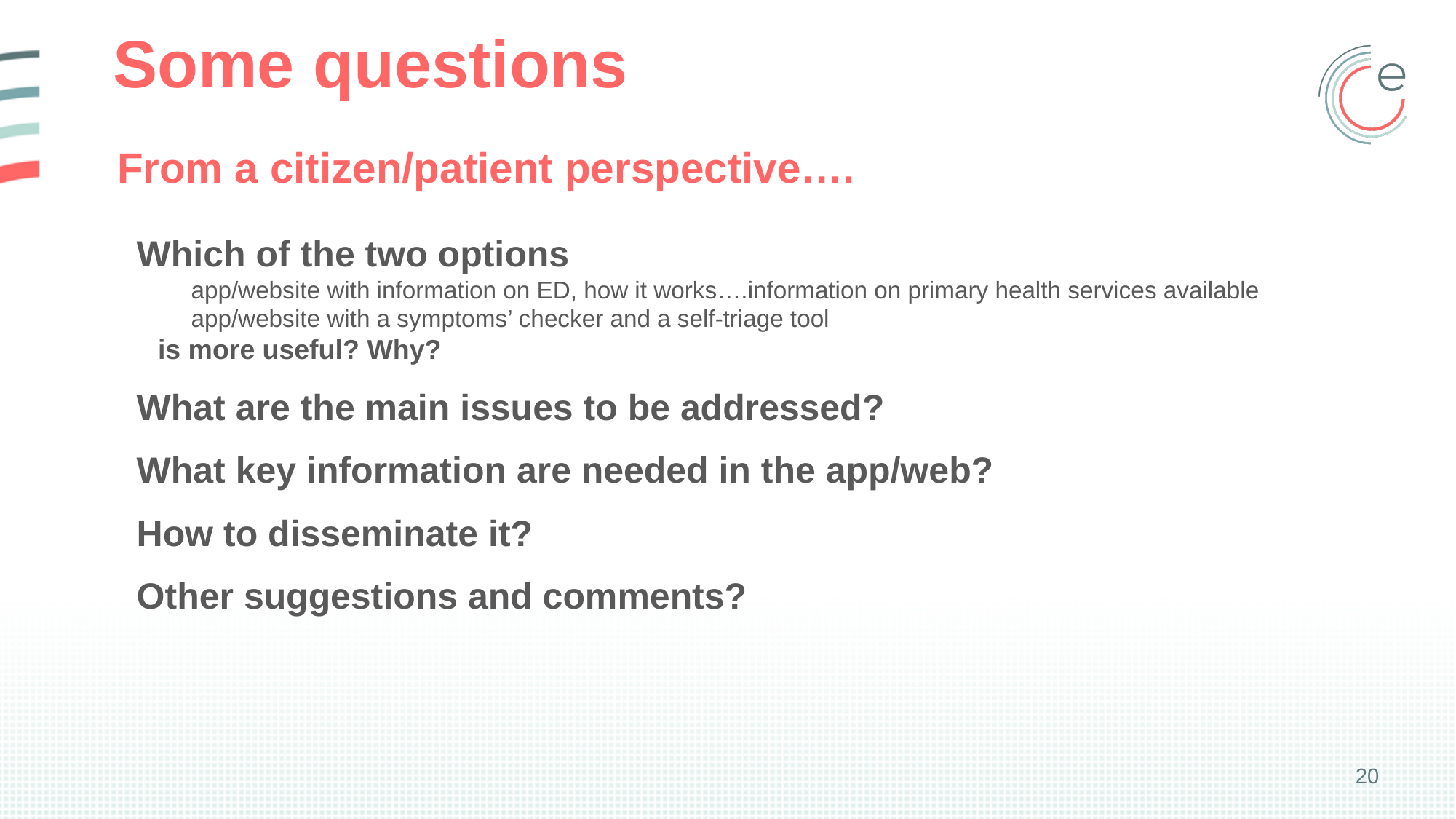

# Some questions
From a citizen/patient perspective….

Which of the two options
app/website with information on ED, how it works….information on primary health services available
app/website with a symptoms’ checker and a self-triage tool
is more useful? Why?

What are the main issues to be addressed?

What key information are needed in the app/web?

How to disseminate it?

Other suggestions and comments?